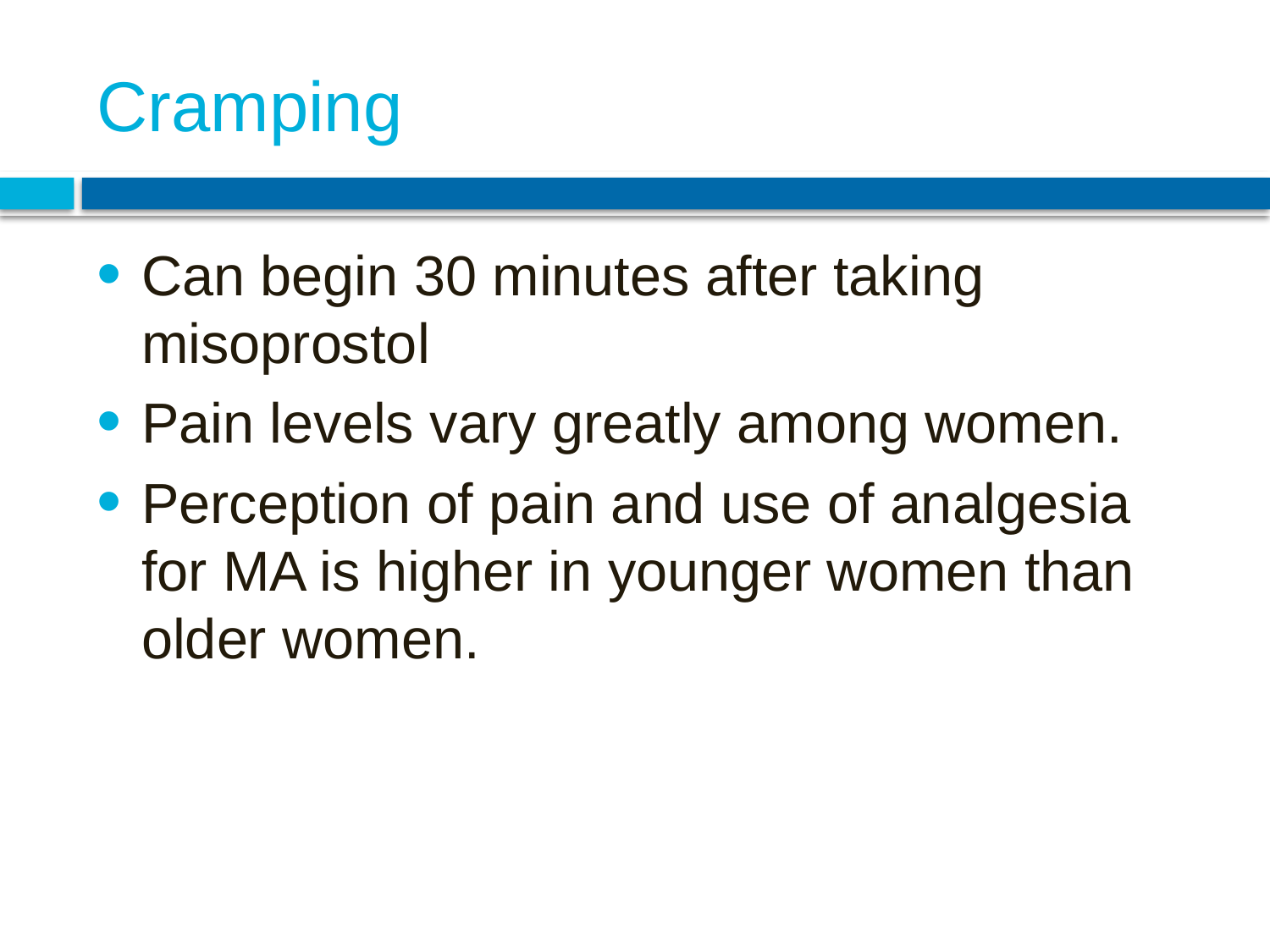

# Cramping
Can begin 30 minutes after taking misoprostol
Pain levels vary greatly among women.
Perception of pain and use of analgesia for MA is higher in younger women than older women.